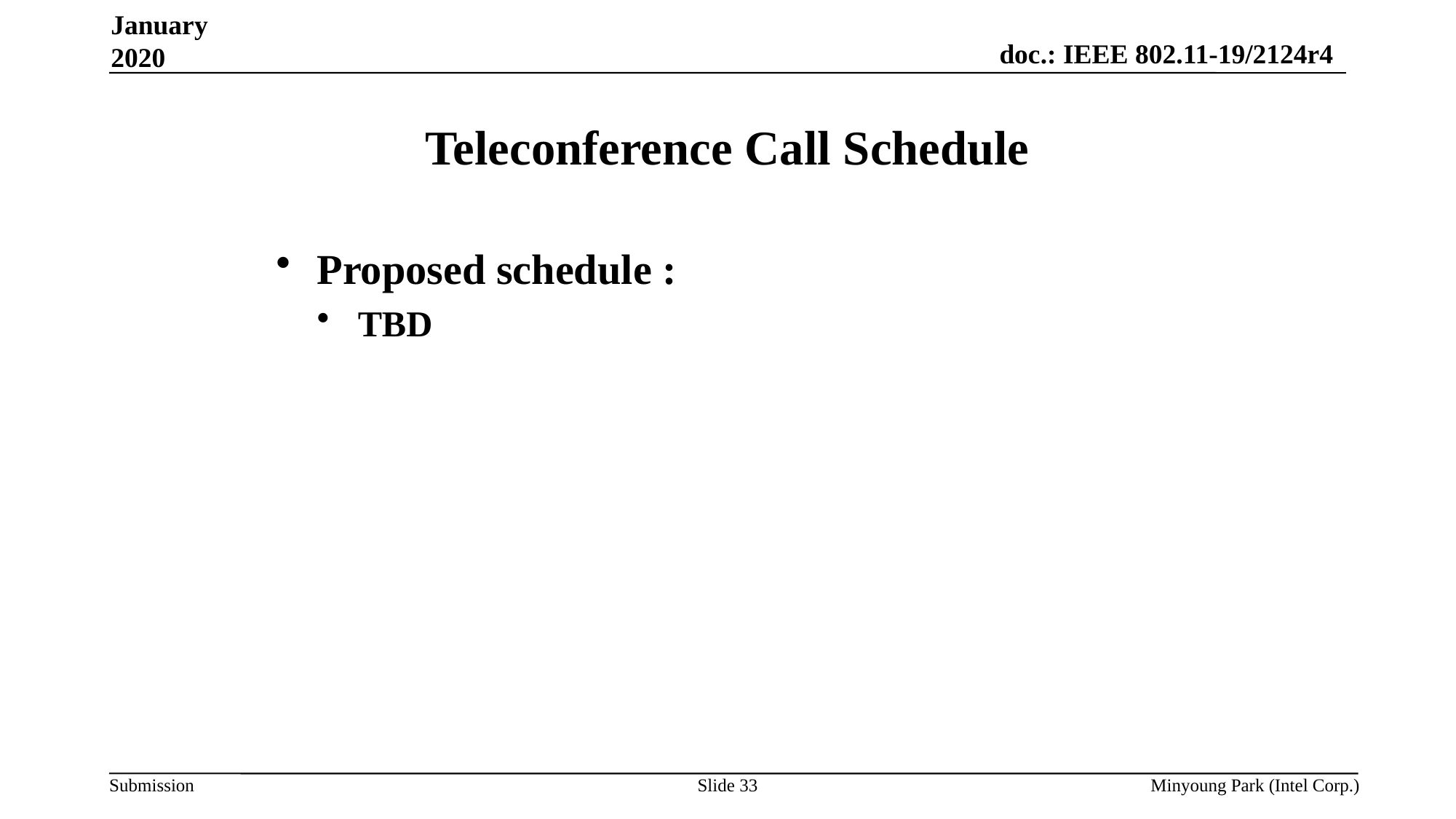

January 2020
# Teleconference Call Schedule
Proposed schedule :
TBD

Slide 33
Minyoung Park (Intel Corp.)